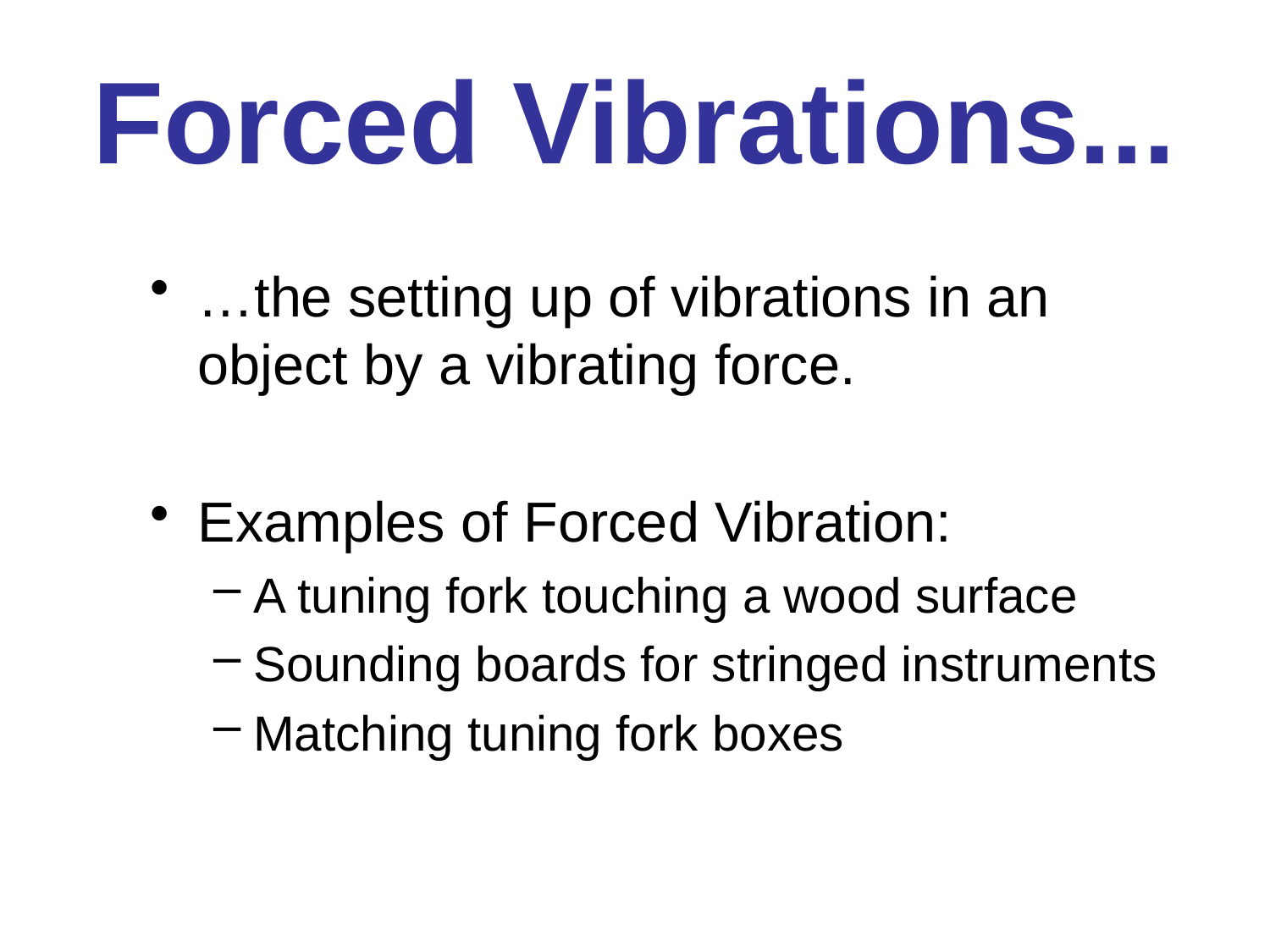

# Forced Vibrations...
…the setting up of vibrations in an object by a vibrating force.

Examples of Forced Vibration:
A tuning fork touching a wood surface
Sounding boards for stringed instruments
Matching tuning fork boxes